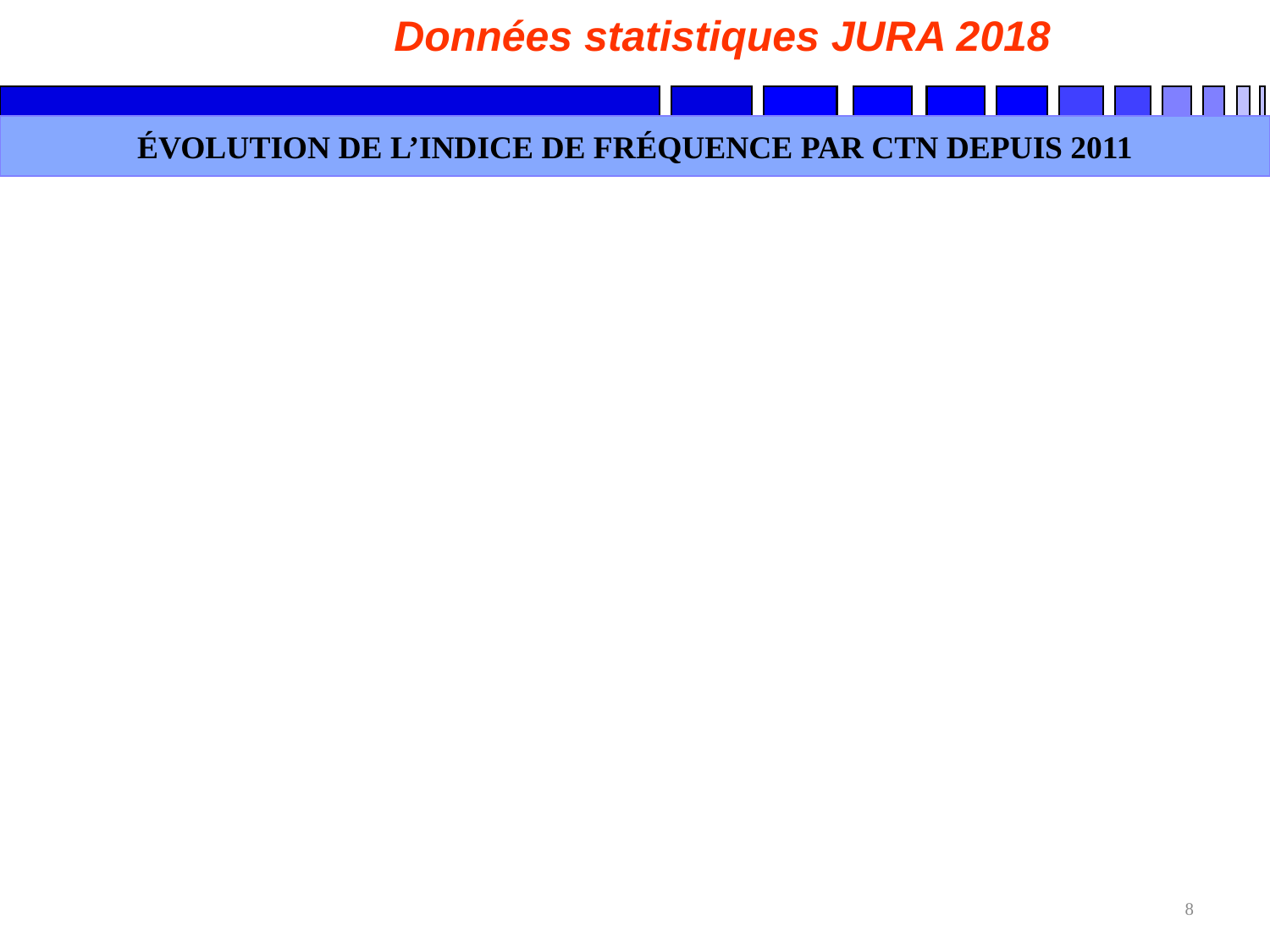

Données statistiques JURA 2018

ÉVOLUTION DE L’INDICE DE FRÉQUENCE PAR CTN DEPUIS 2011
8